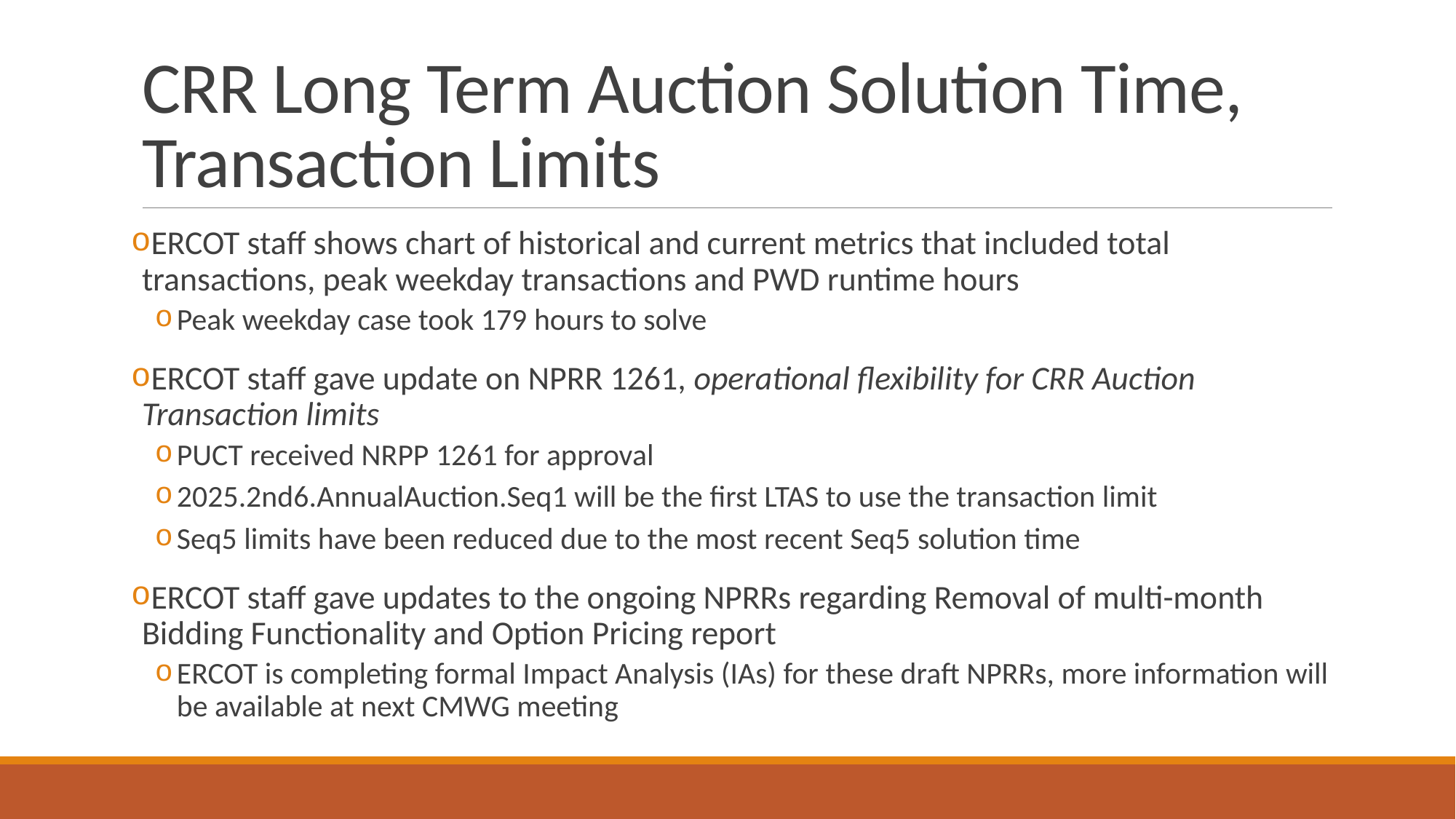

# CRR Long Term Auction Solution Time, Transaction Limits
ERCOT staff shows chart of historical and current metrics that included total transactions, peak weekday transactions and PWD runtime hours
Peak weekday case took 179 hours to solve
ERCOT staff gave update on NPRR 1261, operational flexibility for CRR Auction Transaction limits
PUCT received NRPP 1261 for approval
2025.2nd6.AnnualAuction.Seq1 will be the first LTAS to use the transaction limit
Seq5 limits have been reduced due to the most recent Seq5 solution time
ERCOT staff gave updates to the ongoing NPRRs regarding Removal of multi-month Bidding Functionality and Option Pricing report
ERCOT is completing formal Impact Analysis (IAs) for these draft NPRRs, more information will be available at next CMWG meeting